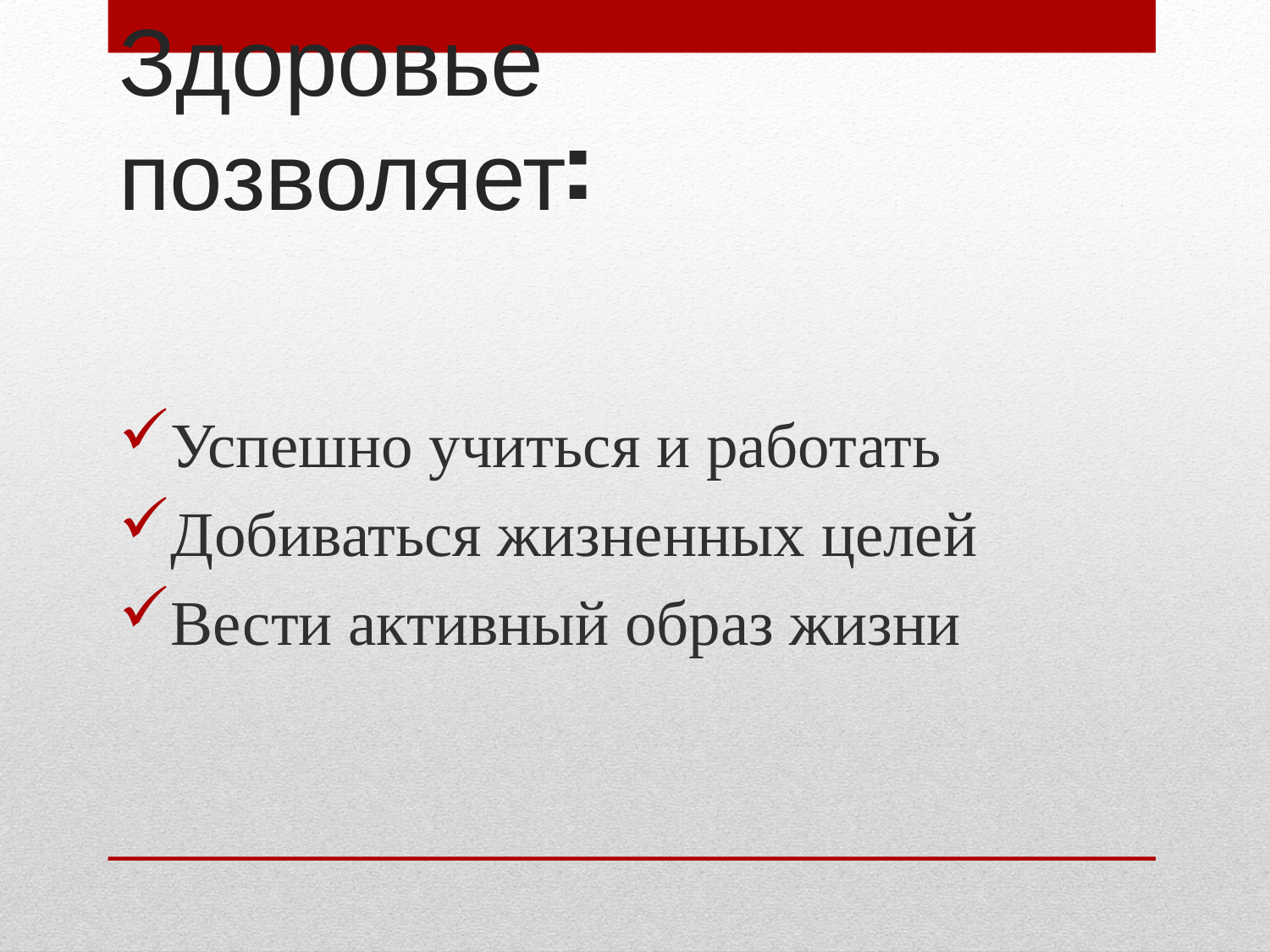

# Здоровье позволяет:
Успешно учиться и работать
Добиваться жизненных целей
Вести активный образ жизни